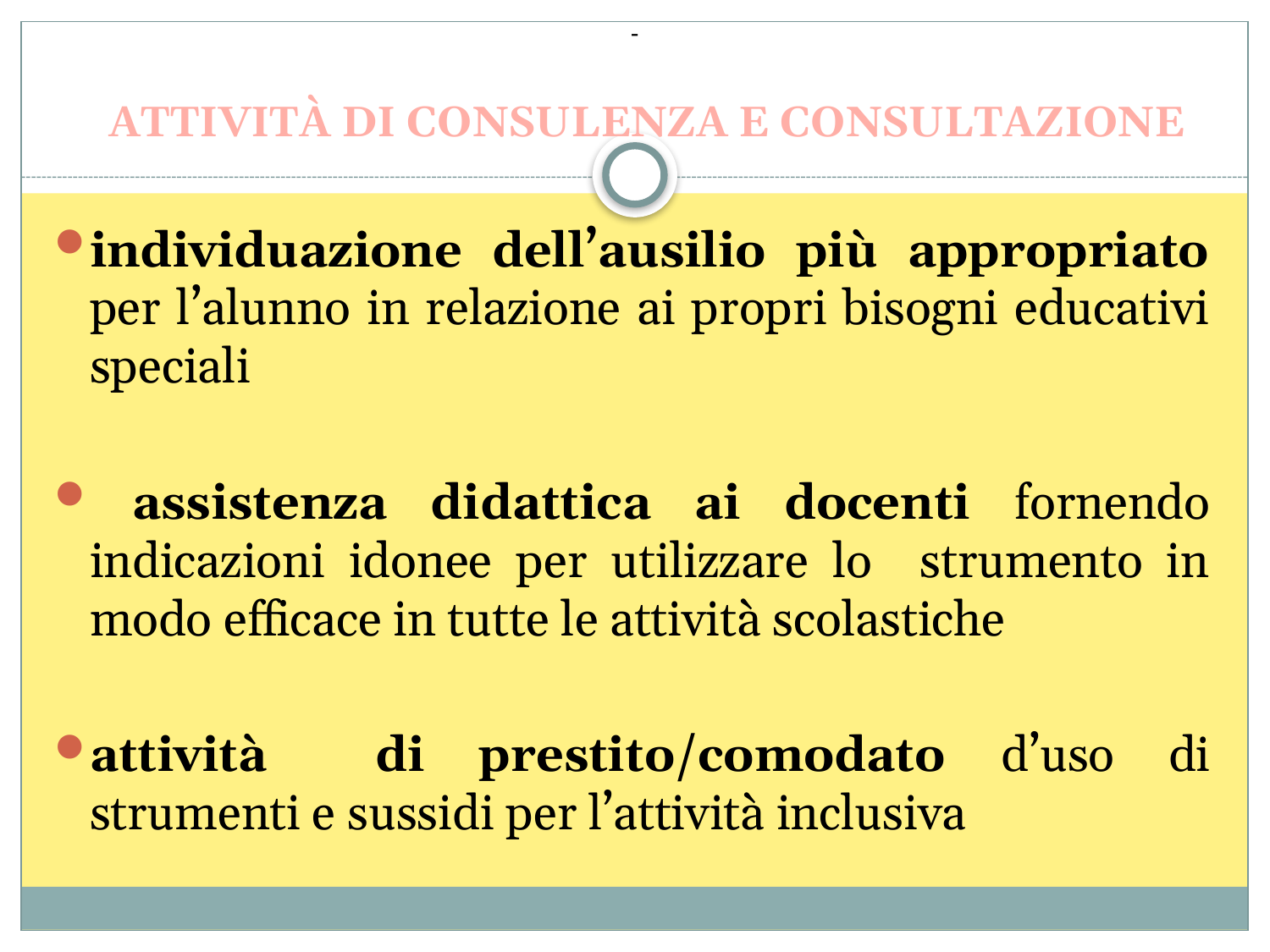

-
# ATTIVITÀ DI CONSULENZA E CONSULTAZIONE
individuazione dell’ausilio più appropriato per l’alunno in relazione ai propri bisogni educativi speciali

 assistenza didattica ai docenti fornendo indicazioni idonee per utilizzare lo  strumento in modo efficace in tutte le attività scolastiche

attività  di prestito/comodato d’uso di strumenti e sussidi per l’attività inclusiva